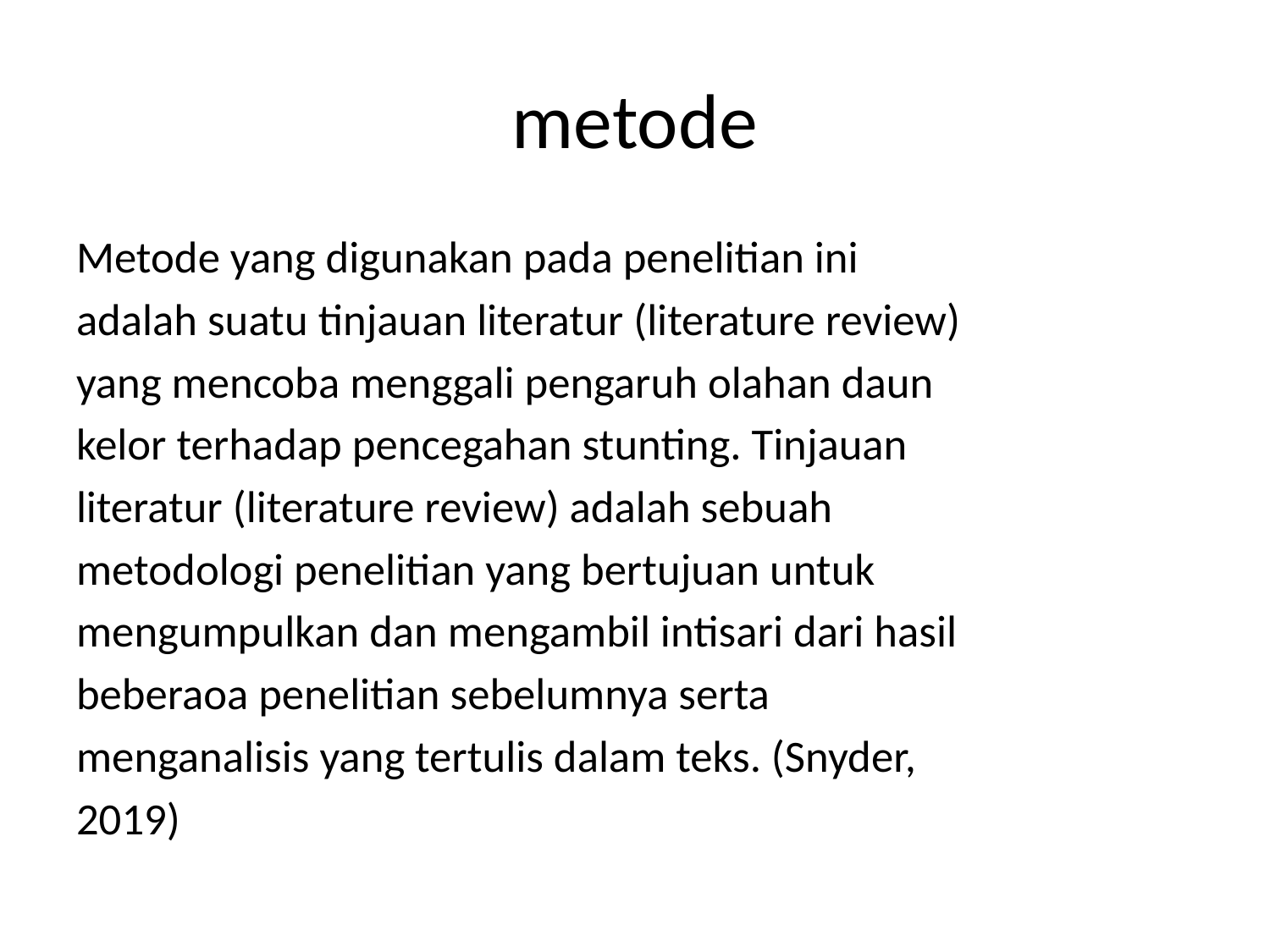

# metode
Metode yang digunakan pada penelitian ini
adalah suatu tinjauan literatur (literature review)
yang mencoba menggali pengaruh olahan daun
kelor terhadap pencegahan stunting. Tinjauan
literatur (literature review) adalah sebuah
metodologi penelitian yang bertujuan untuk
mengumpulkan dan mengambil intisari dari hasil
beberaoa penelitian sebelumnya serta
menganalisis yang tertulis dalam teks. (Snyder,
2019)